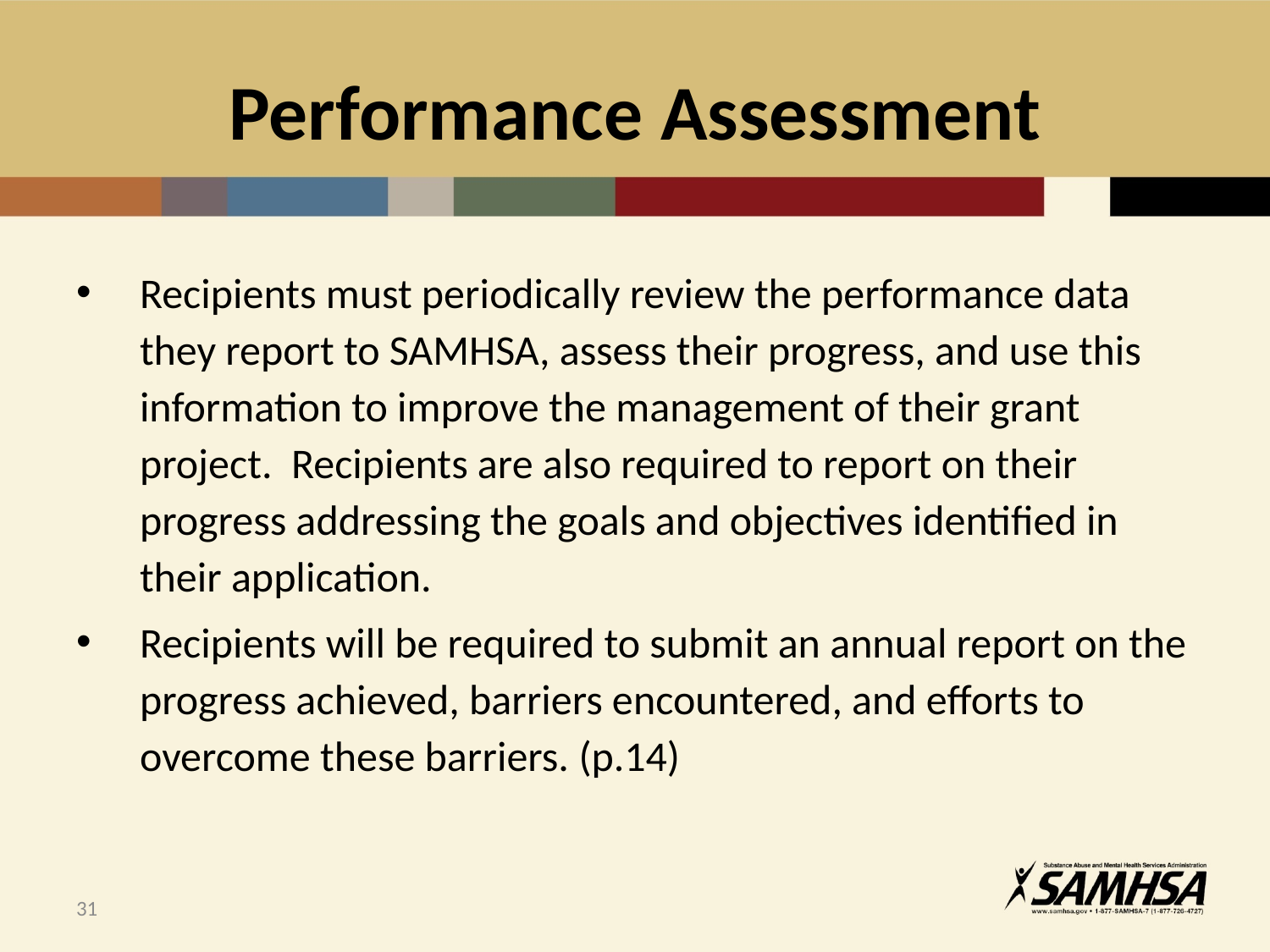

# Performance Assessment
Recipients must periodically review the performance data they report to SAMHSA, assess their progress, and use this information to improve the management of their grant project.  Recipients are also required to report on their progress addressing the goals and objectives identified in their application.
Recipients will be required to submit an annual report on the progress achieved, barriers encountered, and efforts to overcome these barriers. (p.14)

31